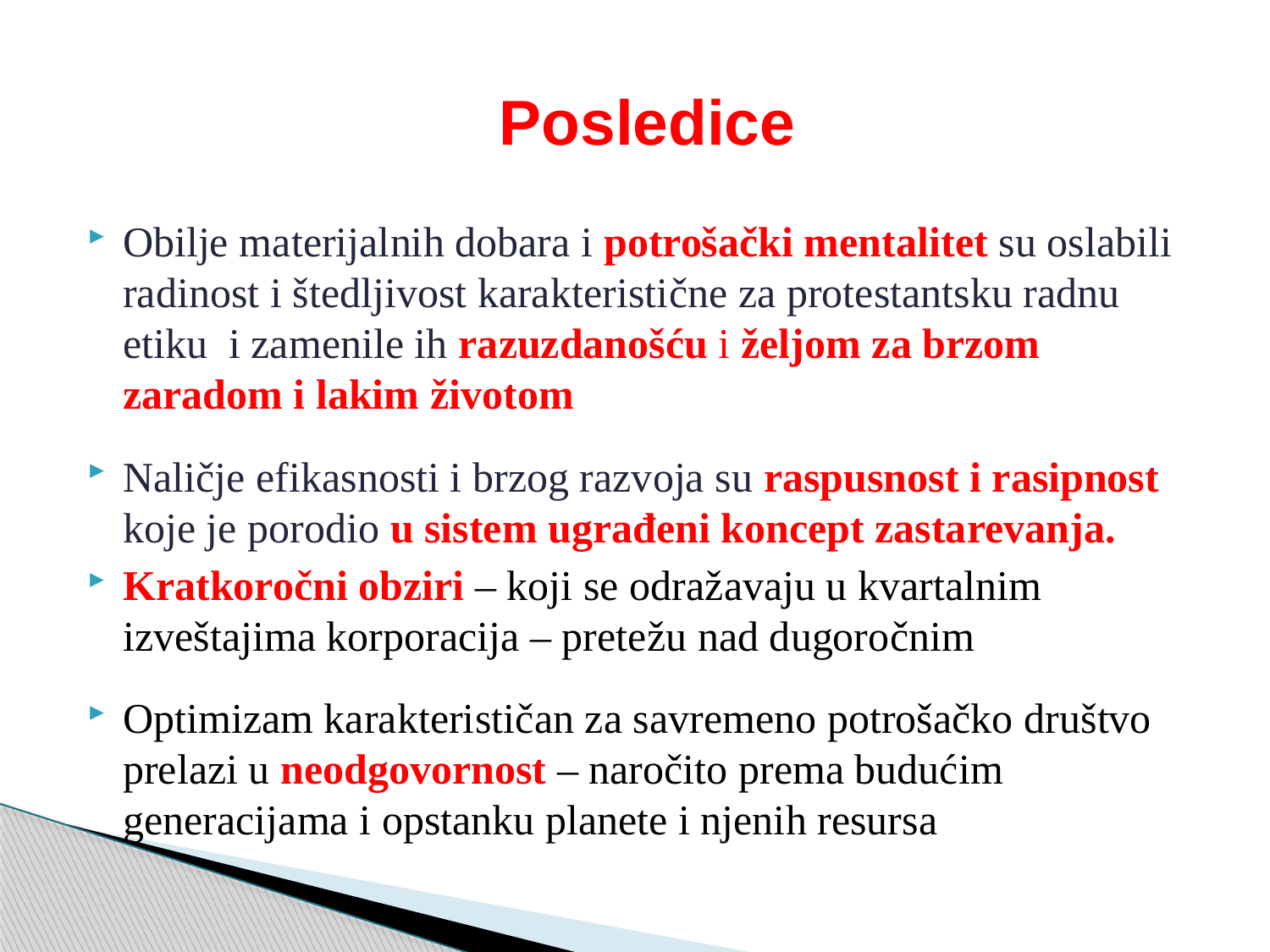

Posledice

Obilje materijalnih dobara i potrošački mentalitet su oslabili radinost i štedljivost karakteristične za protestantsku radnu etiku  i zamenile ih razuzdanošću i željom za brzom zaradom i lakim životom
Naličje efikasnosti i brzog razvoja su raspusnost i rasipnost koje je porodio u sistem ugrađeni koncept zastarevanja.
Kratkoročni obziri – koji se odražavaju u kvartalnim izveštajima korporacija – pretežu nad dugoročnim
Optimizam karakterističan za savremeno potrošačko društvo prelazi u neodgovornost – naročito prema budućim generacijama i opstanku planete i njenih resursa